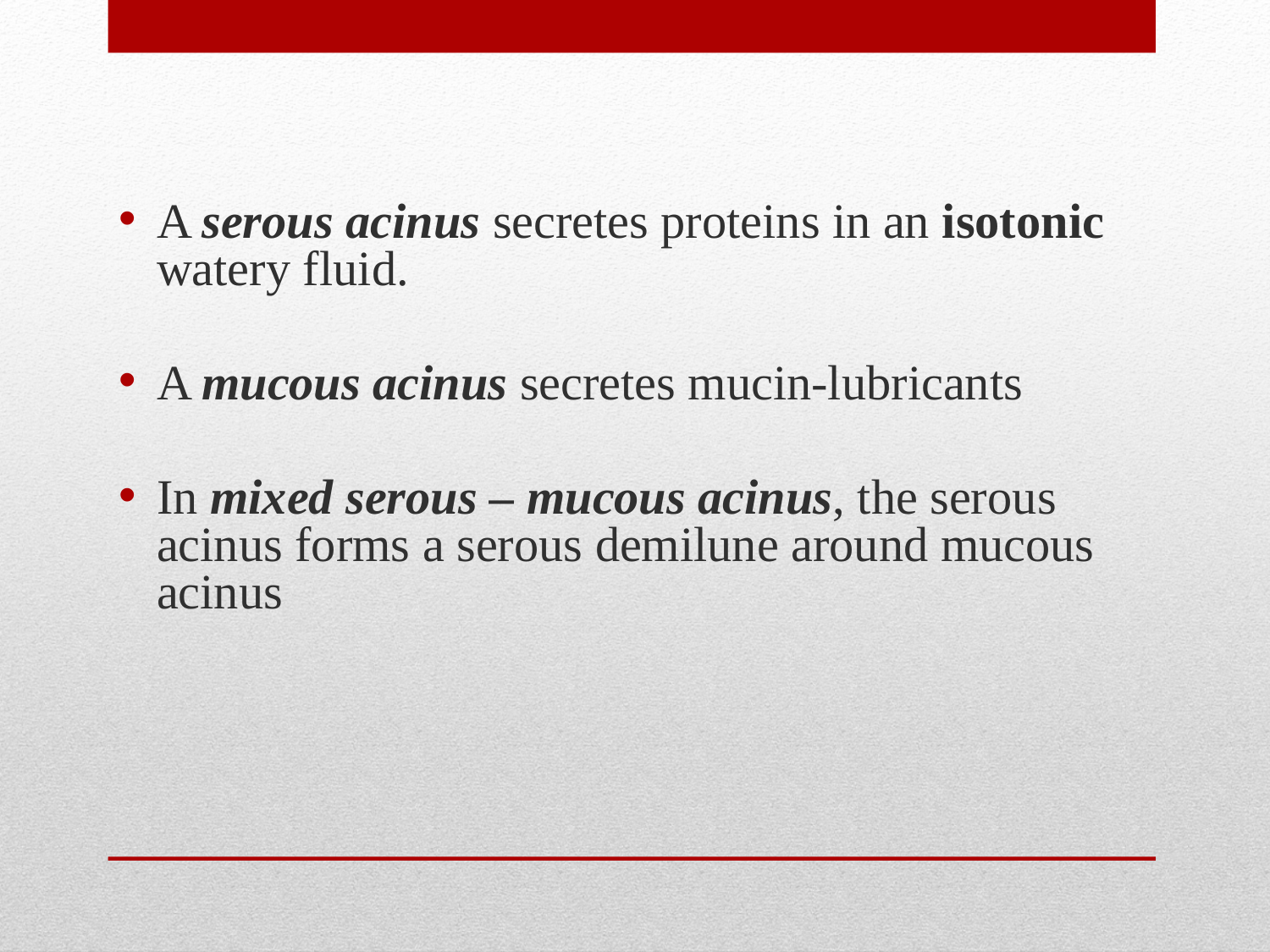

A serous acinus secretes proteins in an isotonic watery fluid.

A mucous acinus secretes mucin-lubricants

In mixed serous – mucous acinus, the serous acinus forms a serous demilune around mucous acinus